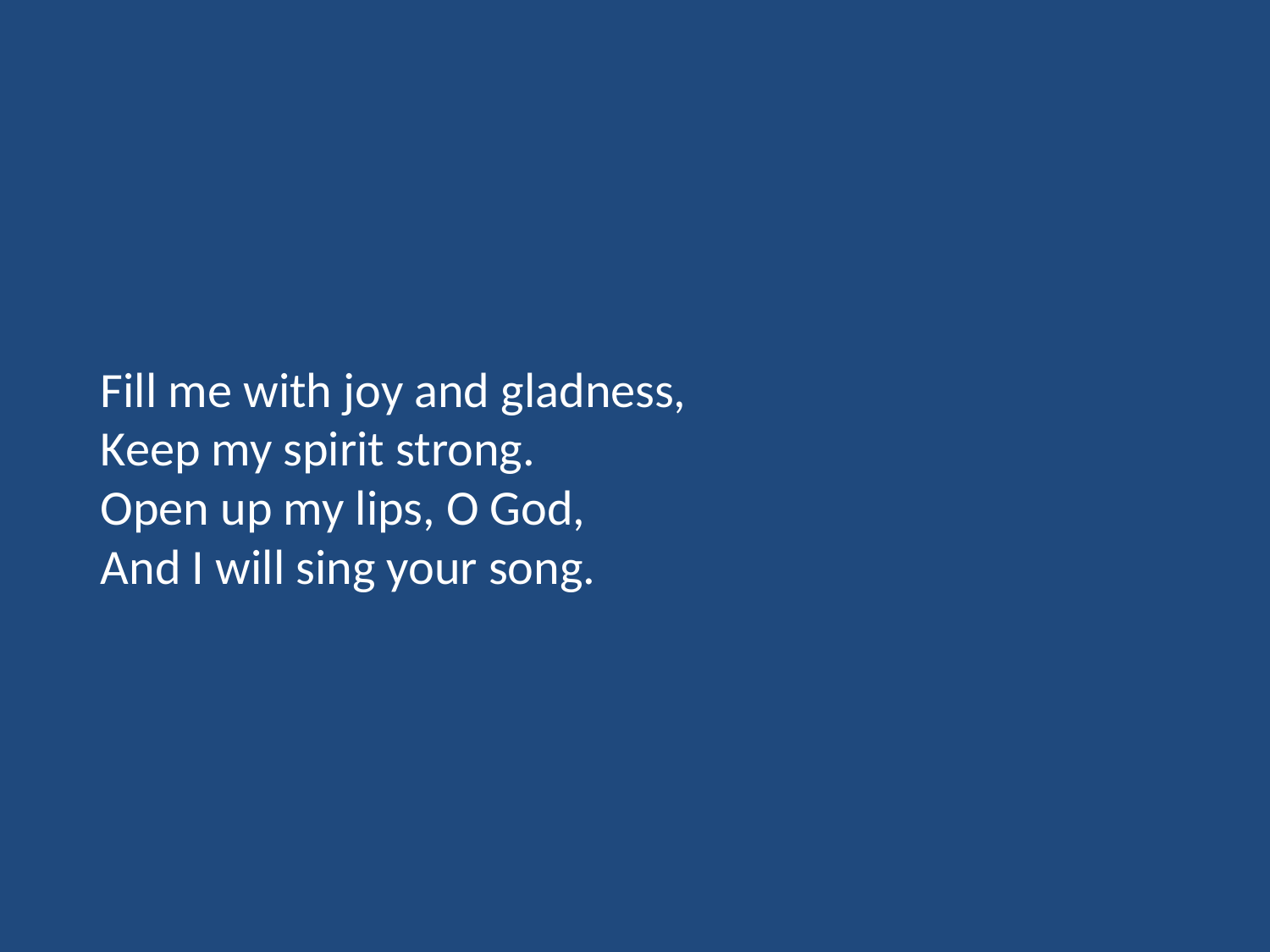

Fill me with joy and gladness,
Keep my spirit strong.
Open up my lips, O God,
And I will sing your song.